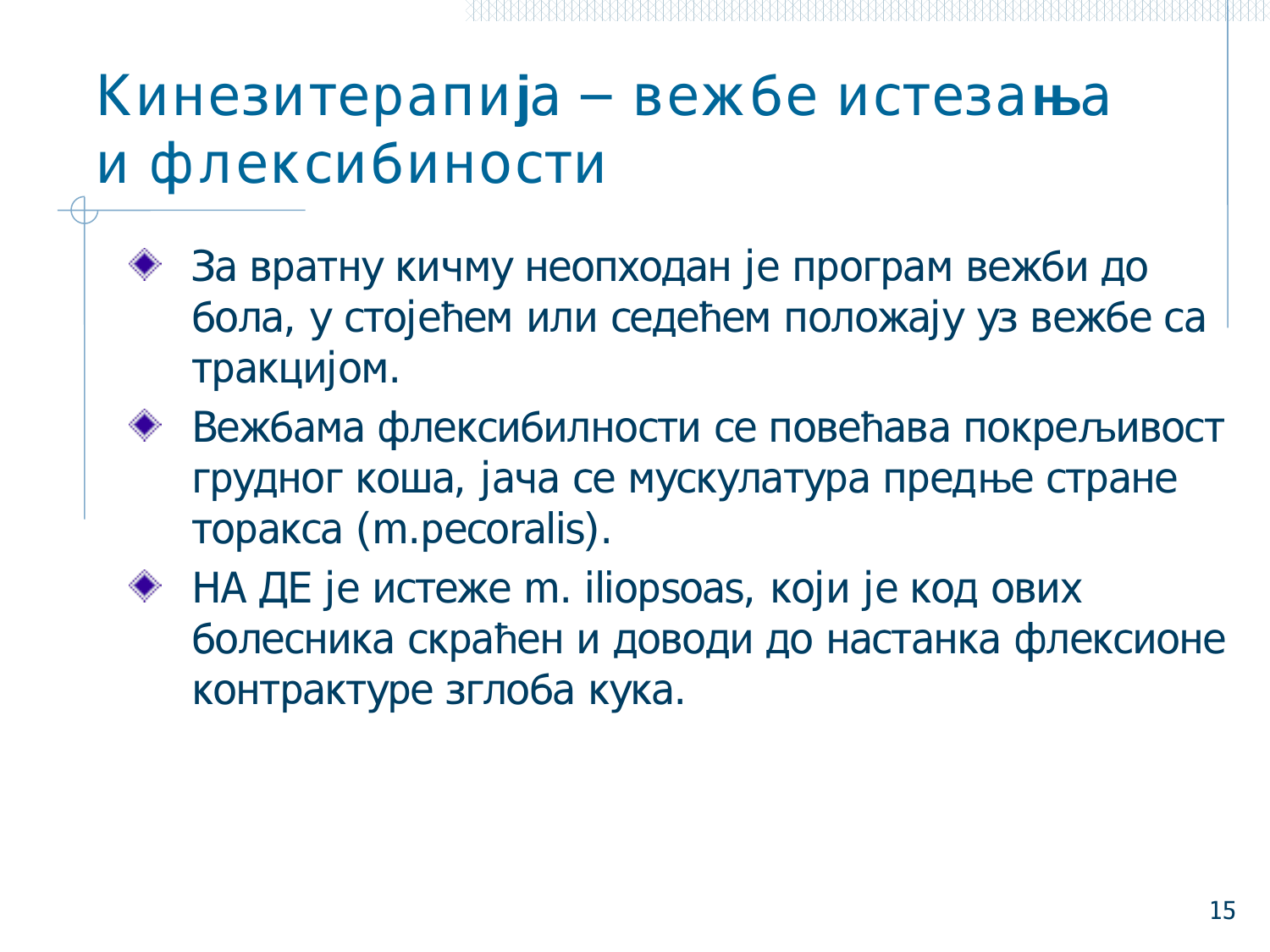

# Кинезитерапија – вежбе истезања и флексибиности
За вратну кичму неопходан је програм вежби до бола, у стојећем или седећем положају уз вежбе са тракцијом.
Вежбама флексибилности се повећава покрељивост грудног коша, јача се мускулатура предње стране торакса (m.pecoralis).
НА ДЕ је истеже m. iliopsoas, који је код ових болесника скраћен и доводи до настанка флексионе контрактуре зглоба кука.
15